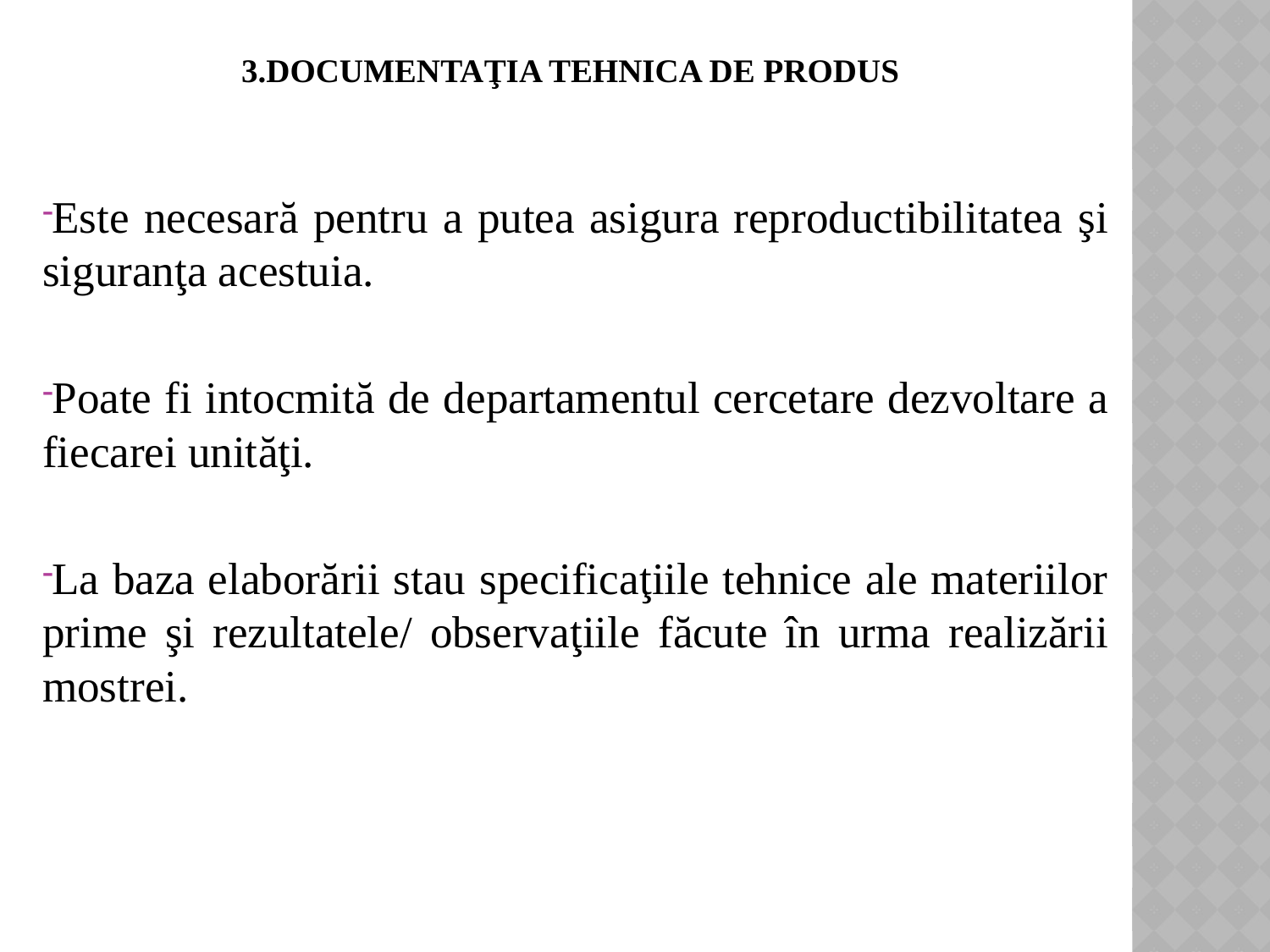

# 3.Documentaţia tehnica de produs
Este necesară pentru a putea asigura reproductibilitatea şi siguranţa acestuia.

Poate fi intocmită de departamentul cercetare dezvoltare a fiecarei unităţi.

La baza elaborării stau specificaţiile tehnice ale materiilor prime şi rezultatele/ observaţiile făcute în urma realizării mostrei.